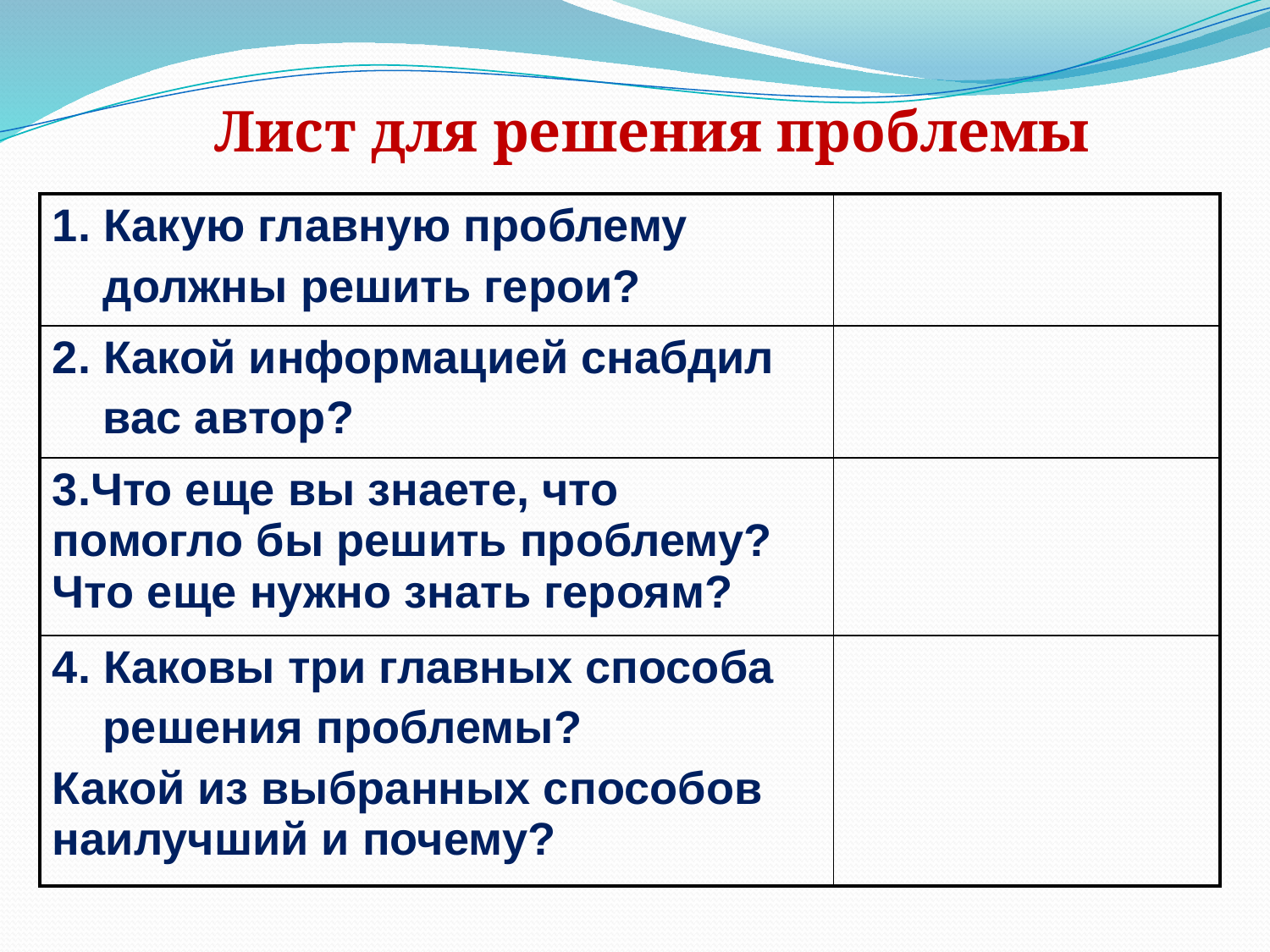

Лист для решения проблемы
| 1. Какую главную проблему должны решить герои? |  |
| --- | --- |
| 2. Какой информацией снабдил вас автор? |  |
| 3.Что еще вы знаете, что помогло бы решить проблему? Что еще нужно знать героям? |  |
| 4. Каковы три главных способа решения проблемы? Какой из выбранных способов наилучший и почему? |  |